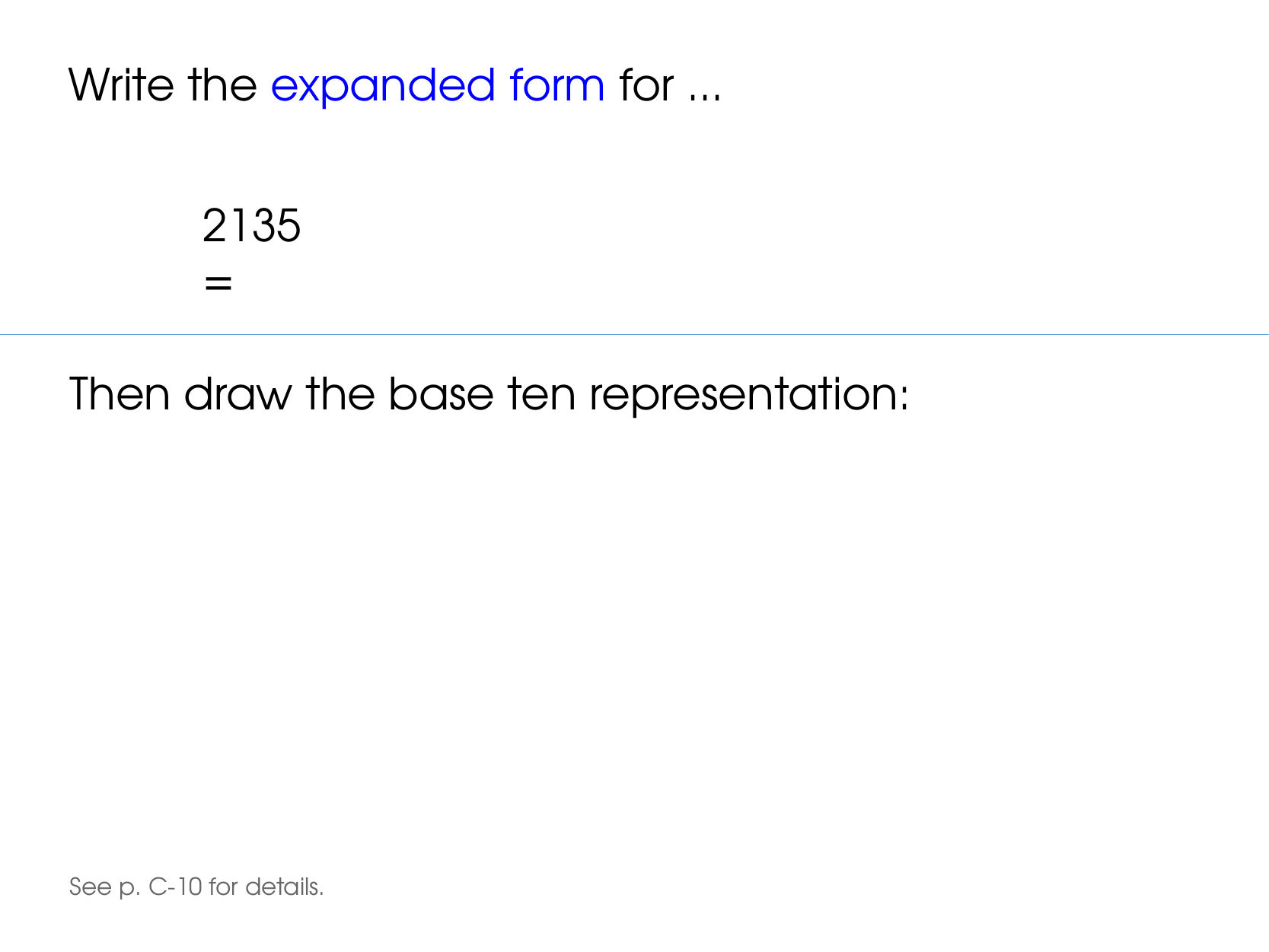

Write the expanded form for ...
2135 =
Then draw the base ten representation:
See p. C-10 for details.